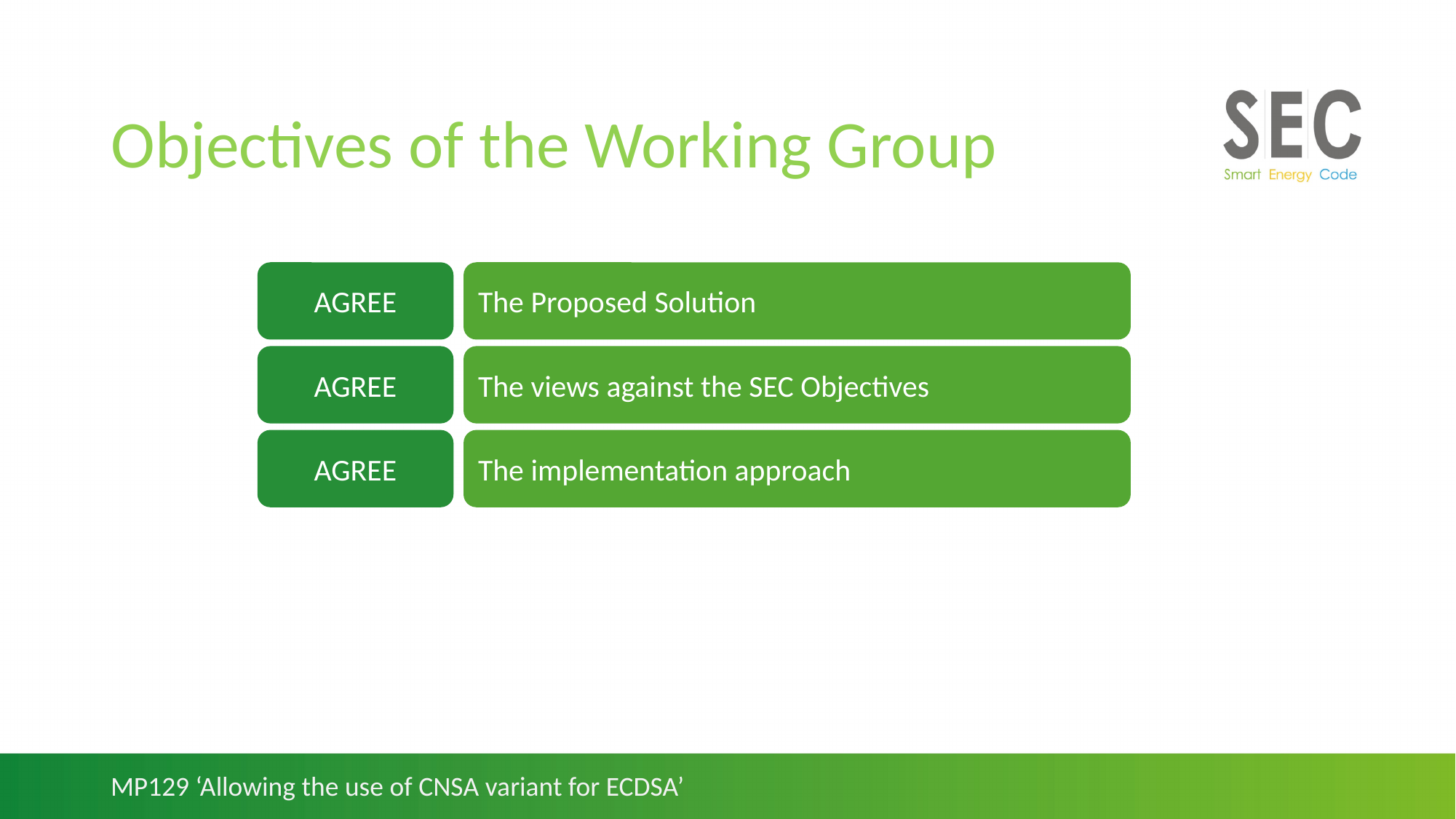

# Objectives of the Working Group
AGREE
The Proposed Solution
AGREE
The views against the SEC Objectives
AGREE
The implementation approach
MP129 ‘Allowing the use of CNSA variant for ECDSA’